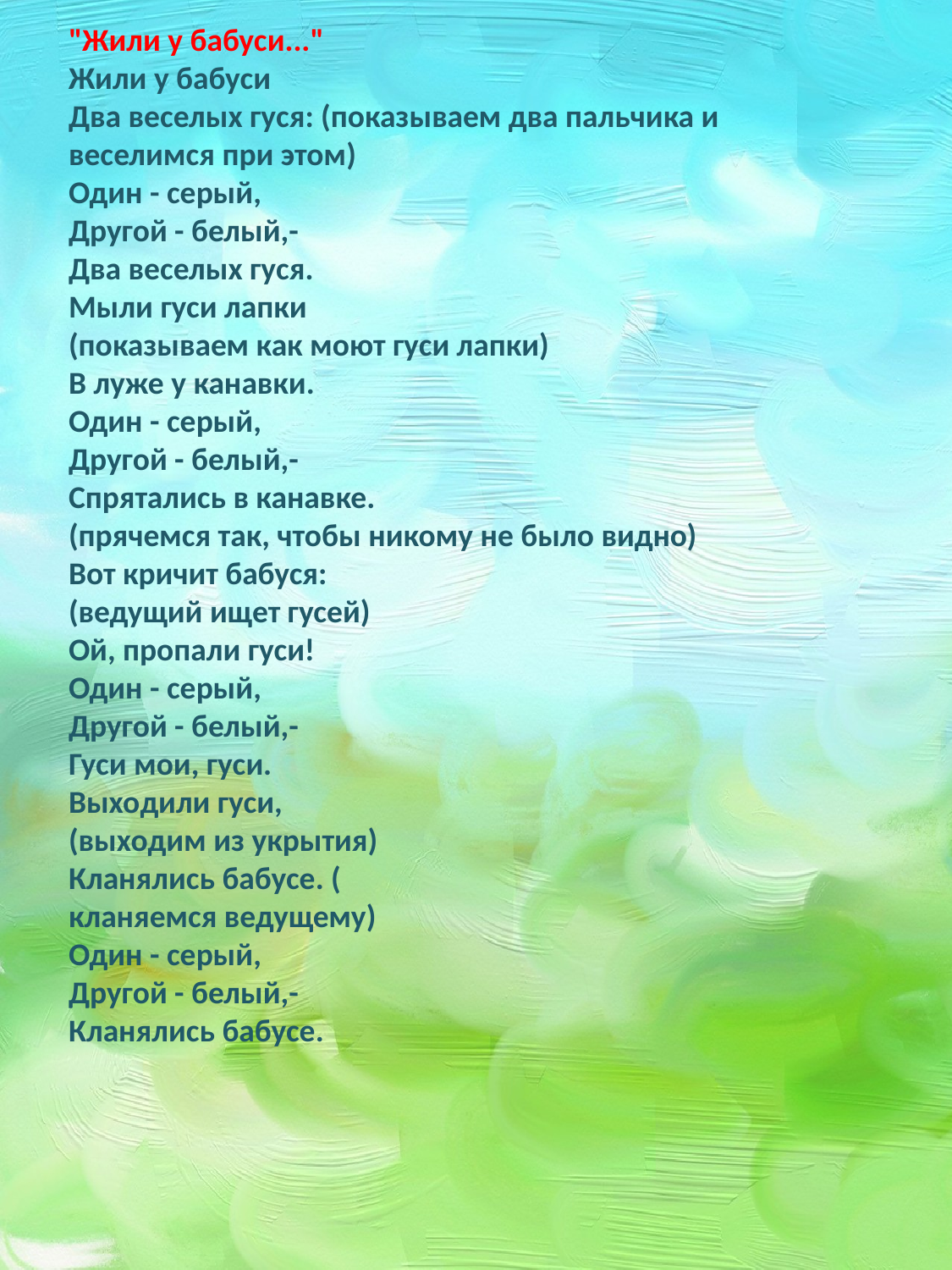

"Жили у бабуси..."
Жили у бабуси
Два веселых гуся: (показываем два пальчика и веселимся при этом)
Один - серый,
Другой - белый,-
Два веселых гуся.
Мыли гуси лапки
(показываем как моют гуси лапки)
В луже у канавки.
Один - серый,
Другой - белый,-
Спрятались в канавке.
(прячемся так, чтобы никому не было видно)
Вот кричит бабуся:
(ведущий ищет гусей)
Ой, пропали гуси!
Один - серый,
Другой - белый,-
Гуси мои, гуси.
Выходили гуси,
(выходим из укрытия)
Кланялись бабусе. (
кланяемся ведущему)
Один - серый,
Другой - белый,-
Кланялись бабусе.